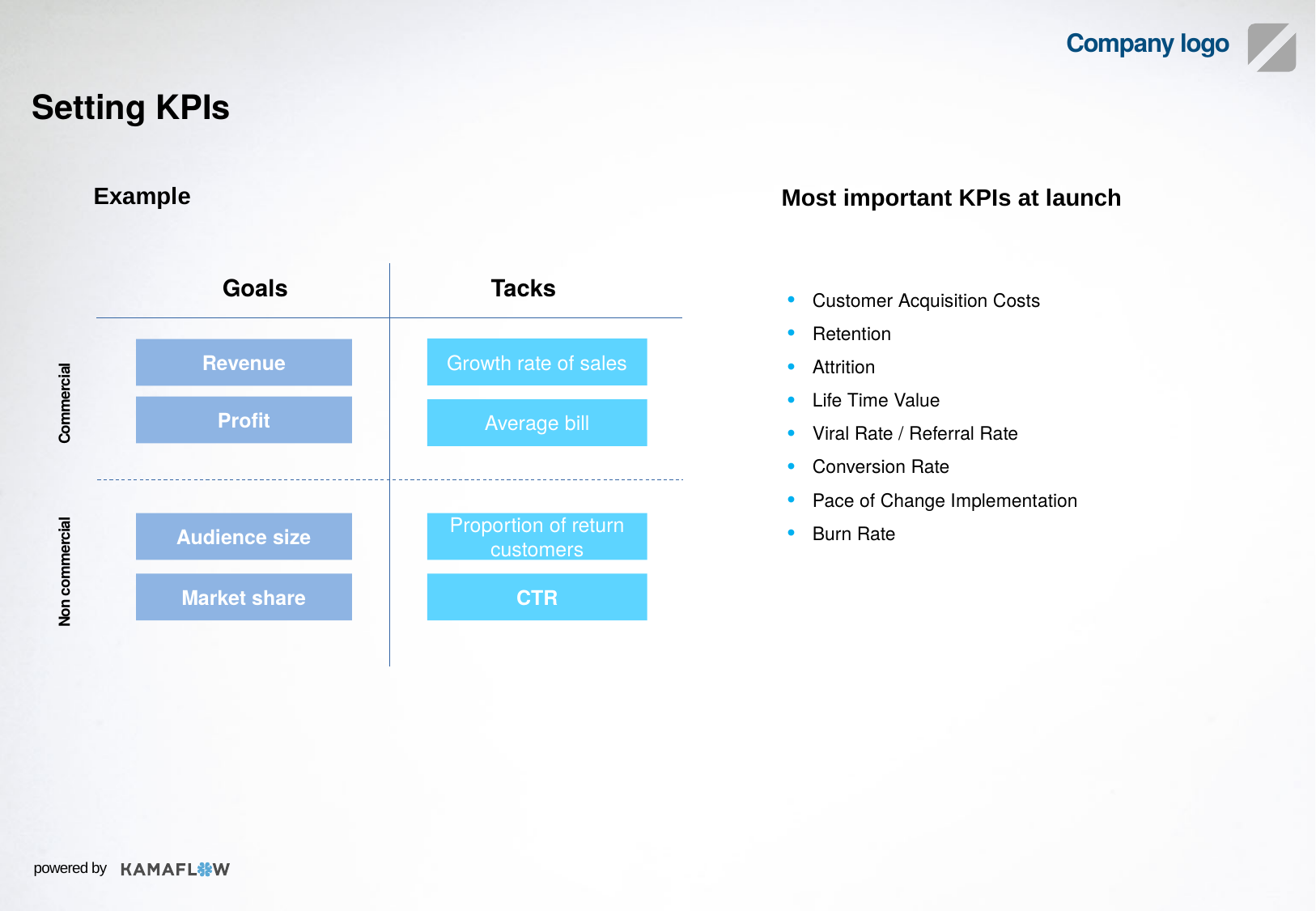

Setting KPIs
Example
Most important KPIs at launch

Goals
Tacks
Customer Acquisition Costs
Retention
Attrition
Life Time Value
Viral Rate / Referral Rate
Conversion Rate
Pace of Change Implementation
Burn Rate

Growth rate of sales

Revenue
Commercial

Profit

Average bill

Proportion of return customers

Audience size
Non commercial
Примеры КПЭ

Market share

CTR